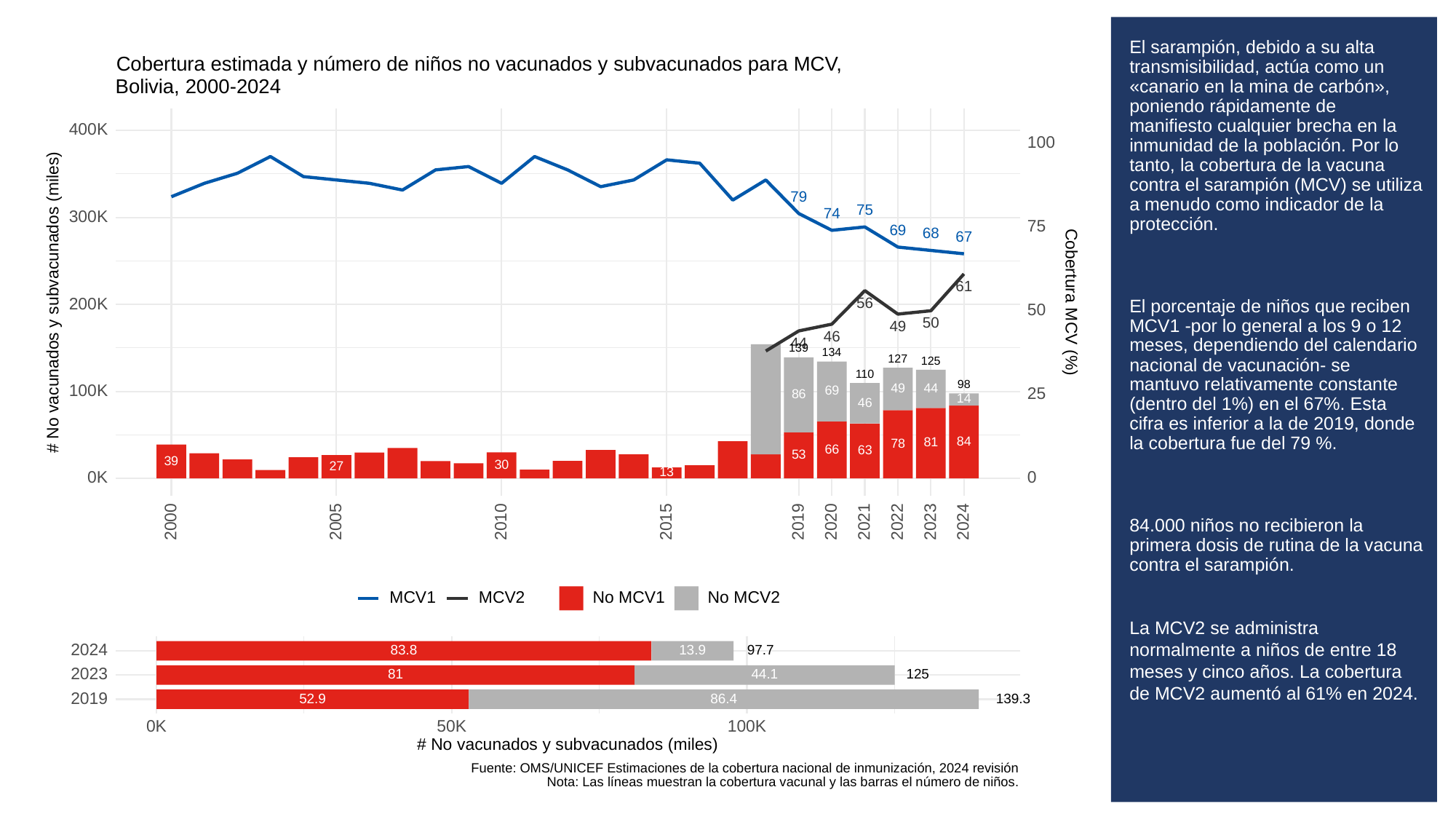

# El sarampión, debido a su alta transmisibilidad, actúa como un «canario en la mina de carbón», poniendo rápidamente de manifiesto cualquier brecha en la inmunidad de la población. Por lo tanto, la cobertura de la vacuna contra el sarampión (MCV) se utiliza a menudo como indicador de la protección.

El porcentaje de niños que reciben MCV1 -por lo general a los 9 o 12 meses, dependiendo del calendario nacional de vacunación- se mantuvo relativamente constante (dentro del 1%) en el 67%. Esta cifra es inferior a la de 2019, donde la cobertura fue del 79 %.

84.000 niños no recibieron la primera dosis de rutina de la vacuna contra el sarampión.

La MCV2 se administra normalmente a niños de entre 18 meses y cinco años. La cobertura de MCV2 aumentó al 61% en 2024.

Cobertura estimada y número de niños no vacunados y subvacunados para MCV,
Bolivia, 2000-2024

400K

100

79
75
74
300K

75
69
68
67

61
# No vacunados y subvacunados (miles)
Cobertura MCV (%)
56
200K

50
50
49
46
44

139

134
127
125

110
98

49
44
100K
69
25
86

14
46

84
81
78

66
63

53

39

30

27

13

0K
0

2023
2000
2005
2010
2015
2019
2020
2021
2022
2024

MCV1
MCV2
No MCV1
No MCV2

2024
83.8
13.9
97.7

2023
81
125
44.1

2019
139.3
52.9
86.4

0K
50K
100K
# No vacunados y subvacunados (miles)
Fuente: OMS/UNICEF Estimaciones de la cobertura nacional de inmunización, 2024 revisión
Nota: Las líneas muestran la cobertura vacunal y las barras el número de niños.